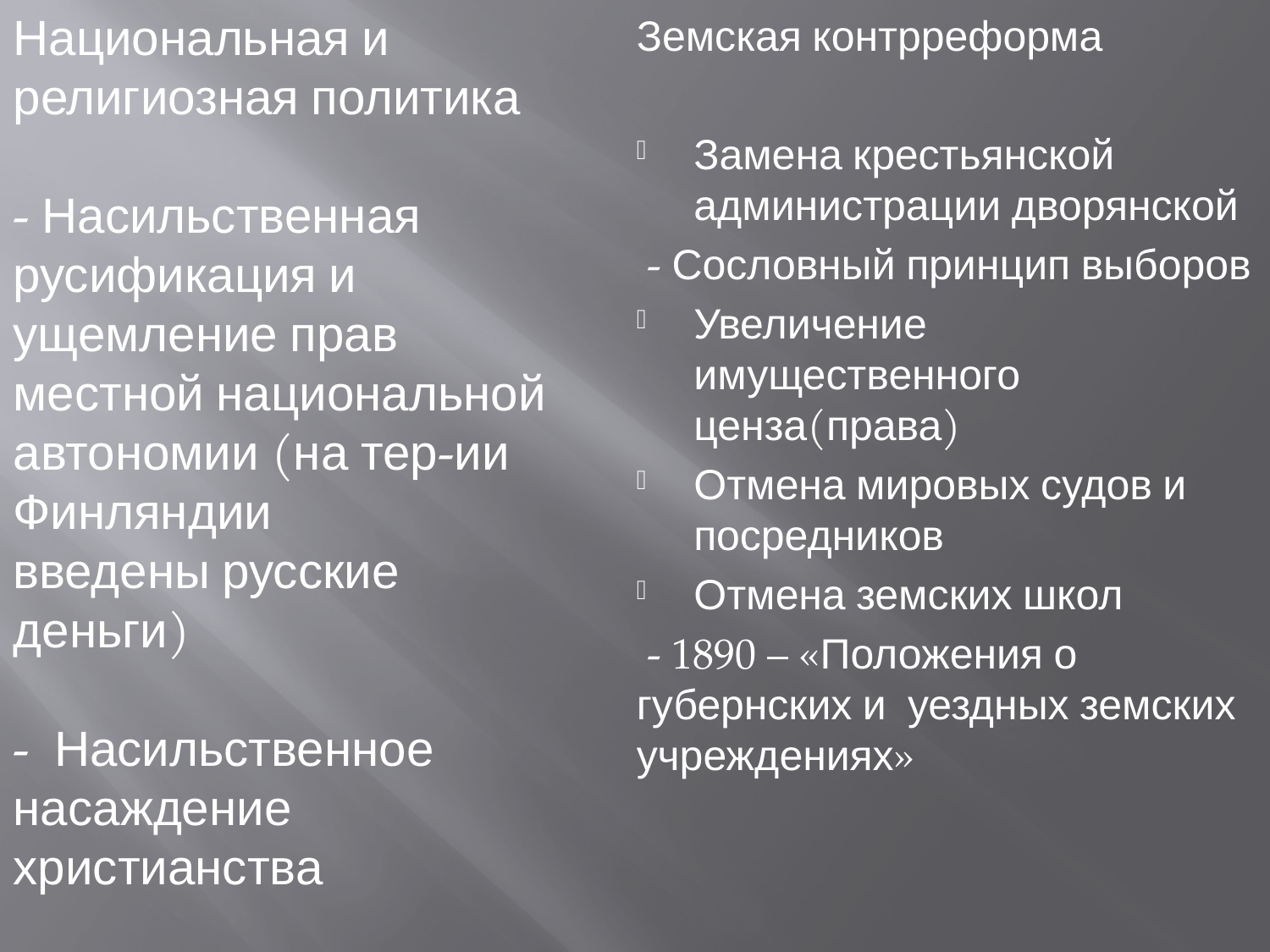

Национальная и религиозная политика

- Насильственная русификация и
ущемление прав местной национальной
автономии (на тер-ии Финляндии
введены русские деньги)

-  Насильственное насаждение
христианства
Земская контрреформа

Замена крестьянской администрации дворянской
 - Сословный принцип выборов
Увеличение имущественного ценза(права)
Отмена мировых судов и посредников
Отмена земских школ
 - 1890 – «Положения о губернских и  уездных земских учреждениях»